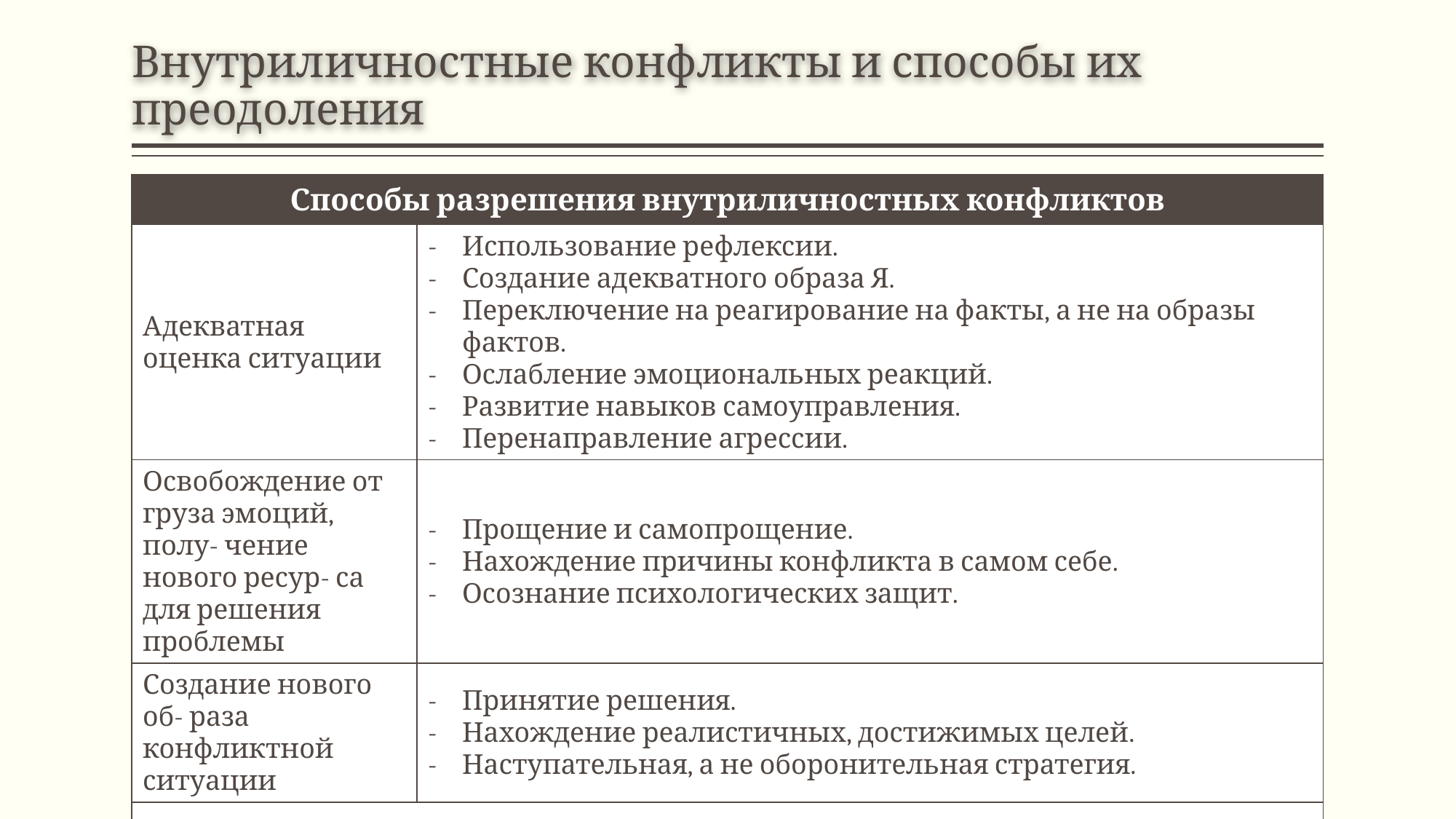

# Внутриличностные конфликты и способы их преодоления
| Способы разрешения внутриличностных конфликтов |  |
| --- | --- |
| Адекватная оценка ситуации | Использование рефлексии. Создание адекватного образа Я. Переключение на реагирование на факты, а не на образы фактов. Ослабление эмоциональных реакций. Развитие навыков самоуправления. Перенаправление агрессии. |
| Освобождение от груза эмоций, полу- чение нового ресур- са для решения проблемы | Прощение и самопрощение. Нахождение причины конфликта в самом себе. Осознание психологических защит. |
| Создание нового об- раза конфликтной ситуации | Принятие решения. Нахождение реалистичных, достижимых целей. Наступательная, а не оборонительная стратегия. |
| Нахождение собственного стиля выхода из внутриличностных конфликтов |  |